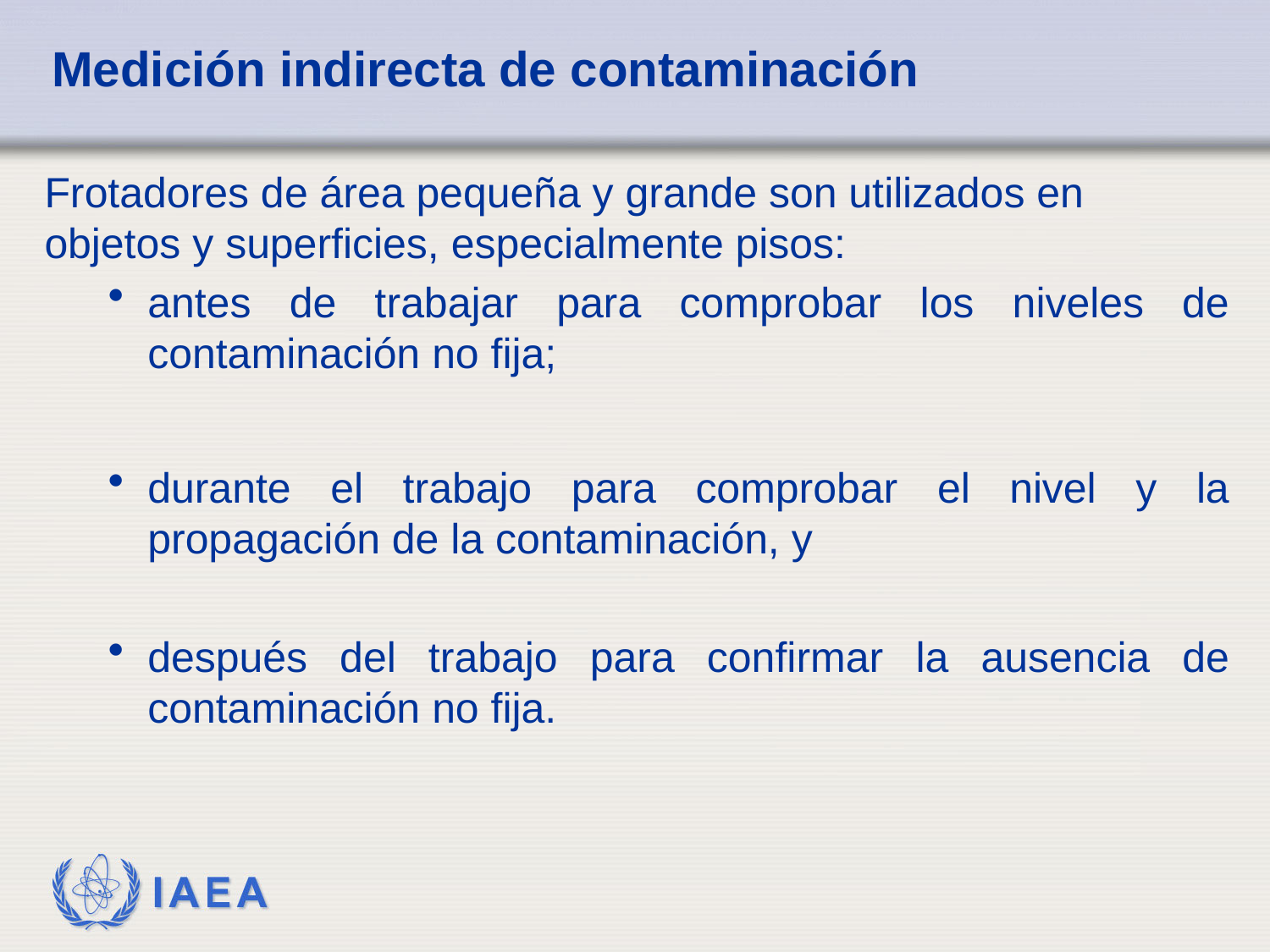

# Medición indirecta de contaminación
Frotadores de área pequeña y grande son utilizados en objetos y superficies, especialmente pisos:
antes de trabajar para comprobar los niveles de contaminación no fija;

durante el trabajo para comprobar el nivel y la propagación de la contaminación, y

después del trabajo para confirmar la ausencia de contaminación no fija.